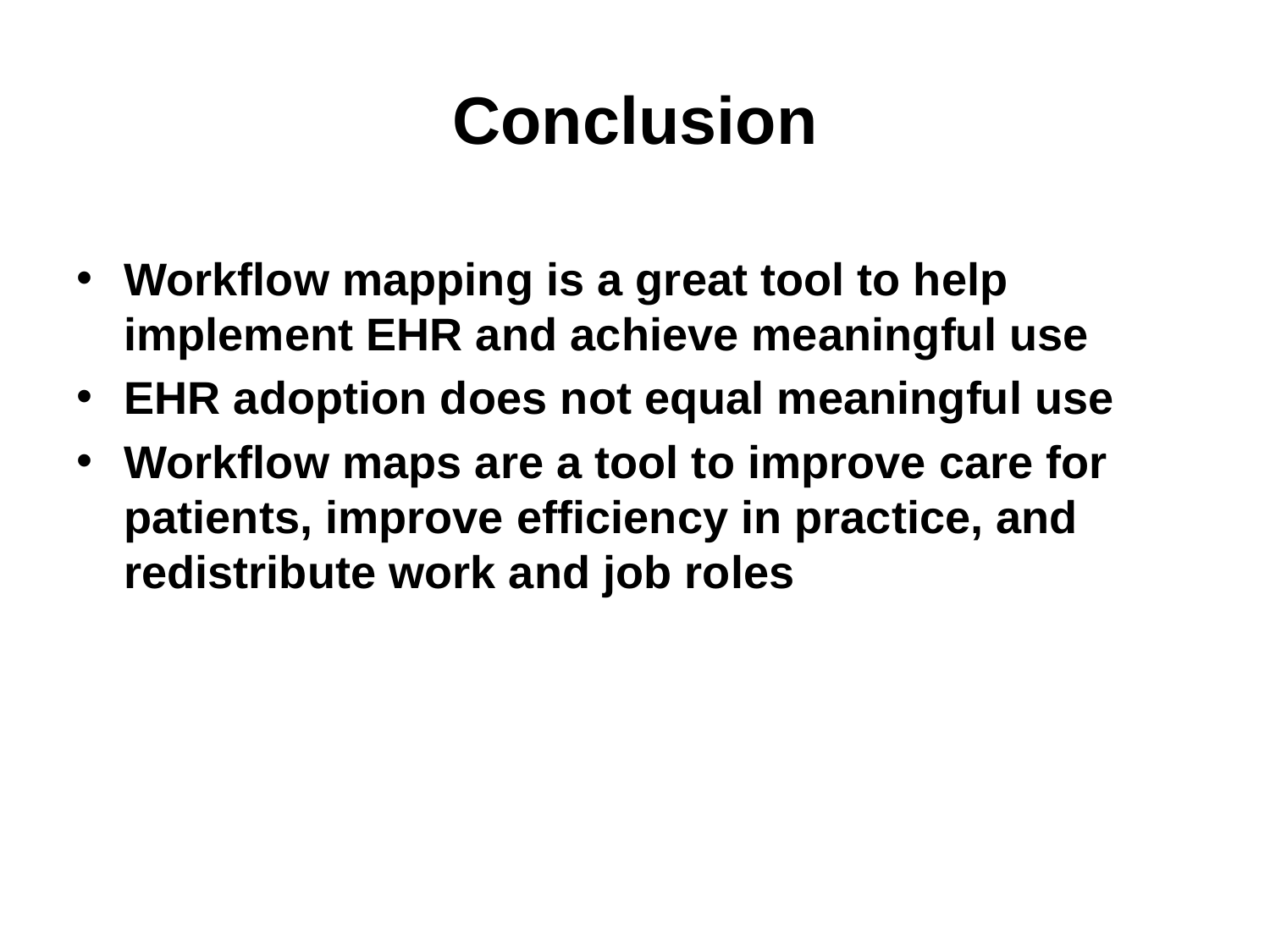

# Conclusion
Workflow mapping is a great tool to help implement EHR and achieve meaningful use
EHR adoption does not equal meaningful use
Workflow maps are a tool to improve care for patients, improve efficiency in practice, and redistribute work and job roles